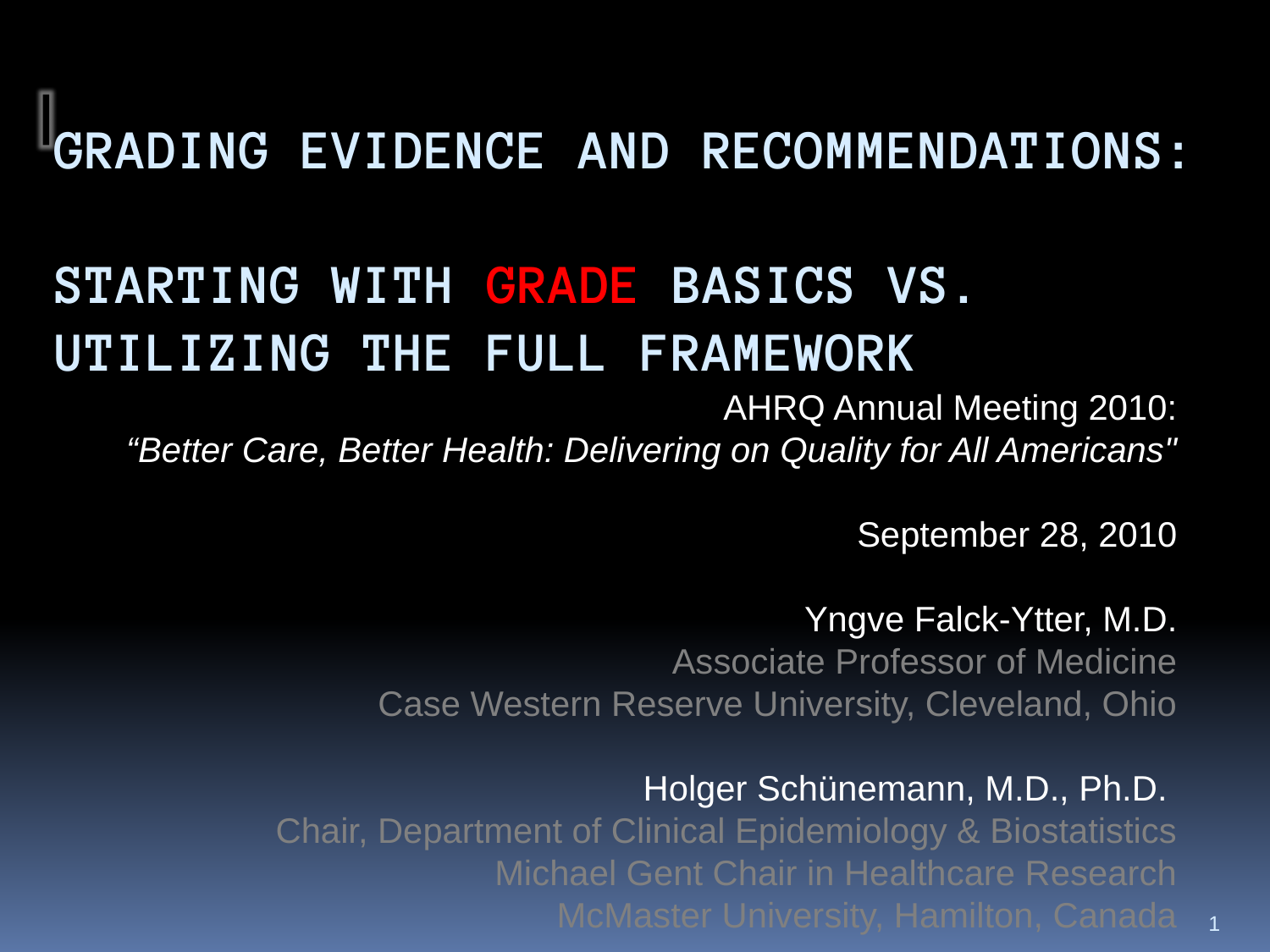

# Grading evidence and recommendations: Starting with GRADE basics vs. utilizing the full framework
AHRQ Annual Meeting 2010:
“Better Care, Better Health: Delivering on Quality for All Americans"

 September 28, 2010

Yngve Falck-Ytter, M.D.
Associate Professor of Medicine
Case Western Reserve University, Cleveland, Ohio

Holger Schünemann, M.D., Ph.D.
Chair, Department of Clinical Epidemiology & Biostatistics
Michael Gent Chair in Healthcare Research
McMaster University, Hamilton, Canada
1